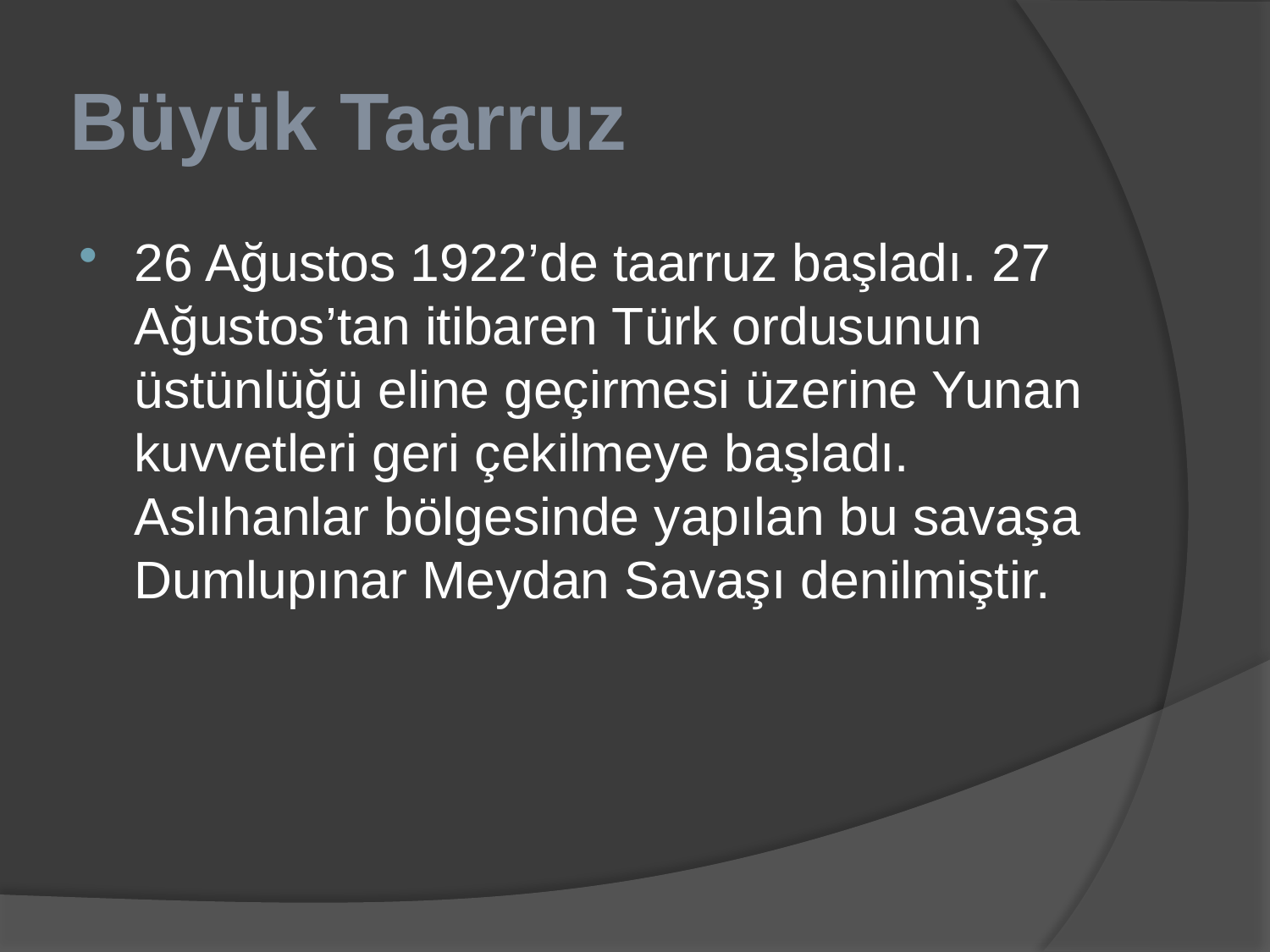

# Büyük Taarruz
26 Ağustos 1922’de taarruz başladı. 27 Ağustos’tan itibaren Türk ordusunun üstünlüğü eline geçirmesi üzerine Yunan kuvvetleri geri çekilmeye başladı. Aslıhanlar bölgesinde yapılan bu savaşa Dumlupınar Meydan Savaşı denilmiştir.